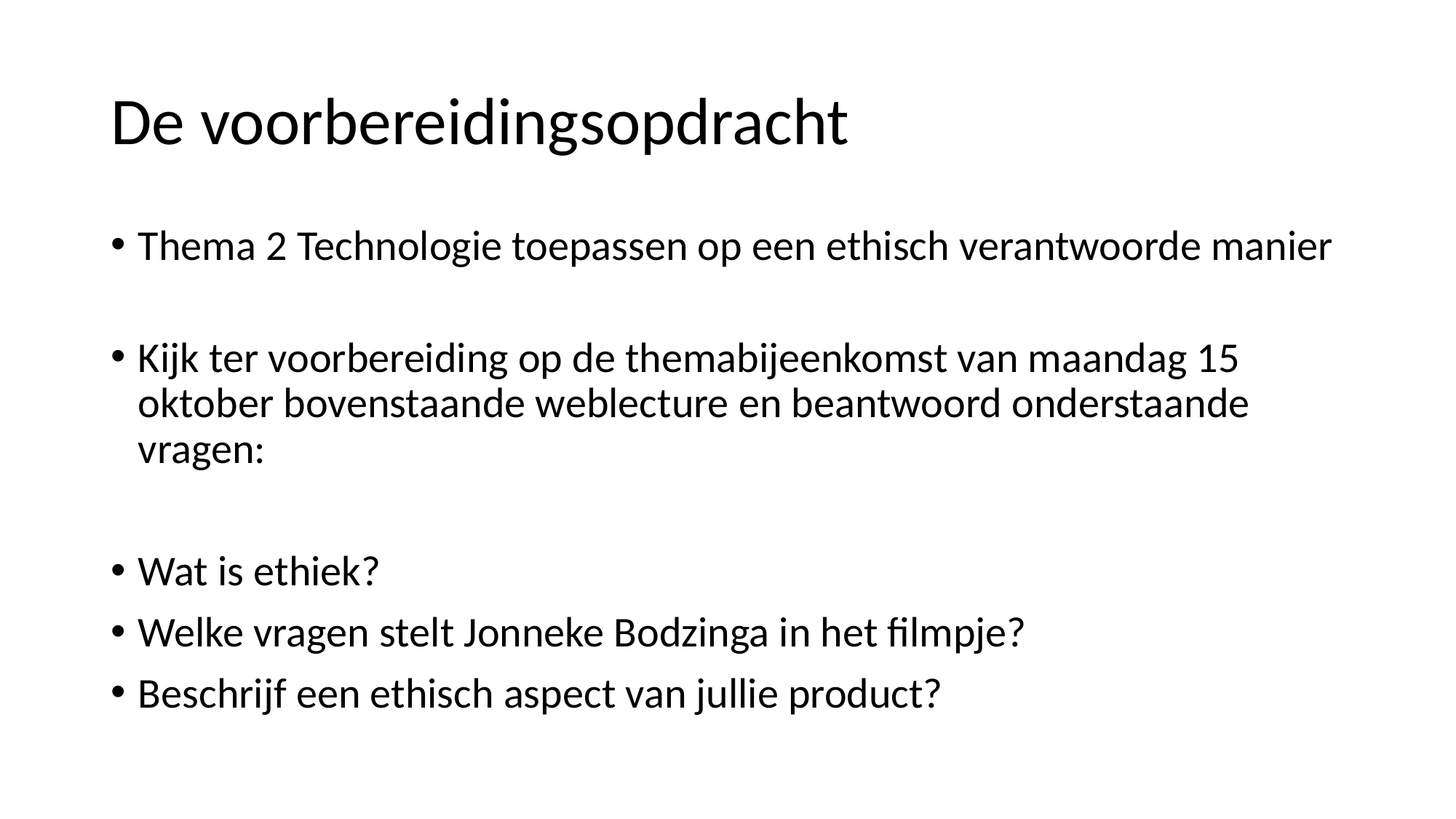

# De voorbereidingsopdracht
Thema 2 Technologie toepassen op een ethisch verantwoorde manier
Kijk ter voorbereiding op de themabijeenkomst van maandag 15 oktober bovenstaande weblecture en beantwoord onderstaande vragen:

Wat is ethiek?
Welke vragen stelt Jonneke Bodzinga in het filmpje?
Beschrijf een ethisch aspect van jullie product?